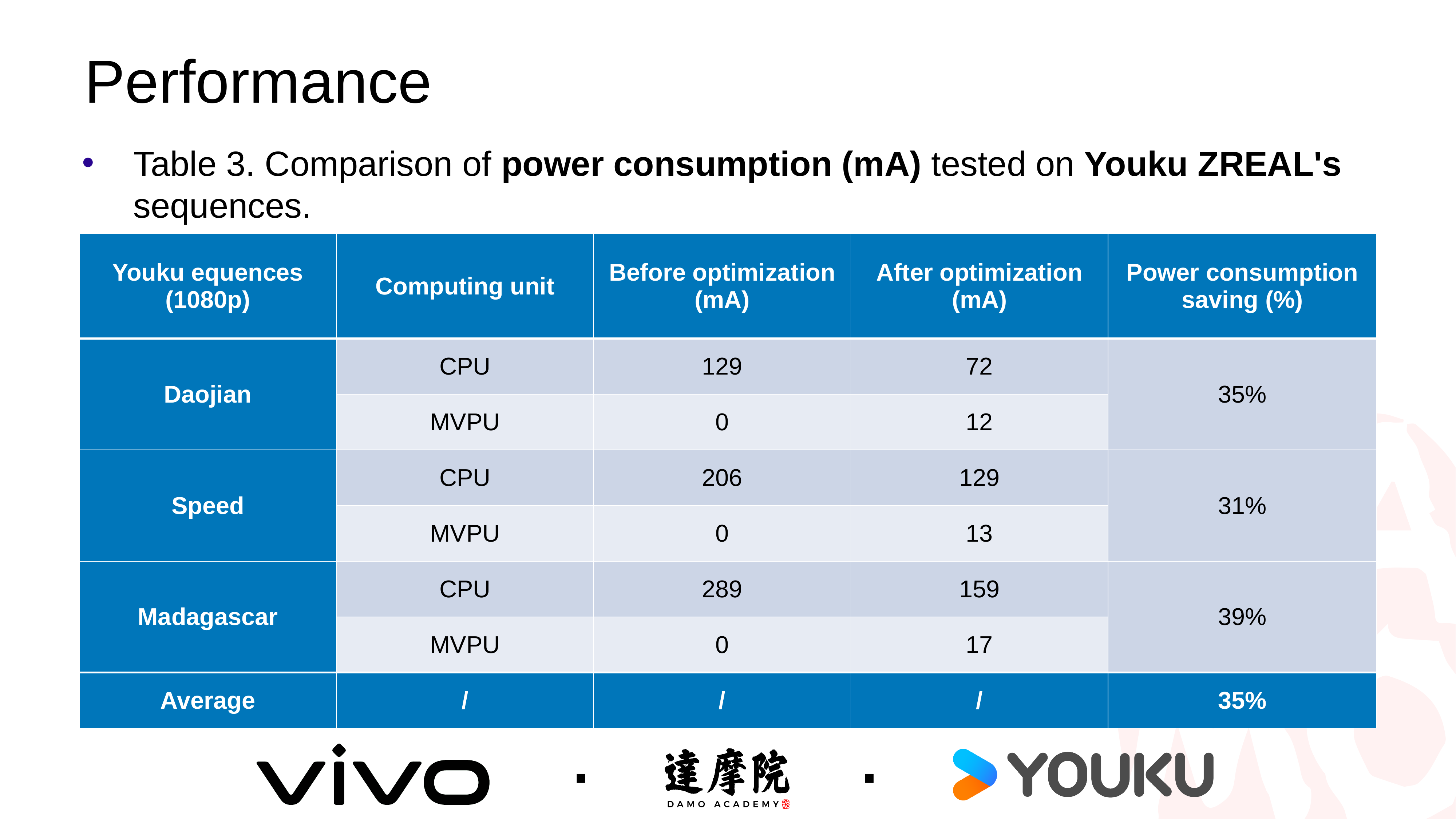

Performance
Table 3. Comparison of power consumption (mA) tested on Youku ZREAL's sequences.
| Youku equences (1080p) | Computing unit | Before optimization (mA) | After optimization (mA) | Power consumption saving (%) |
| --- | --- | --- | --- | --- |
| Daojian | CPU | 129 | 72 | 35% |
|  | MVPU | 0 | 12 |  |
| Speed | CPU | 206 | 129 | 31% |
|  | MVPU | 0 | 13 |  |
| Madagascar | CPU | 289 | 159 | 39% |
|  | MVPU | 0 | 17 |  |
| Average | / | / | / | 35% |